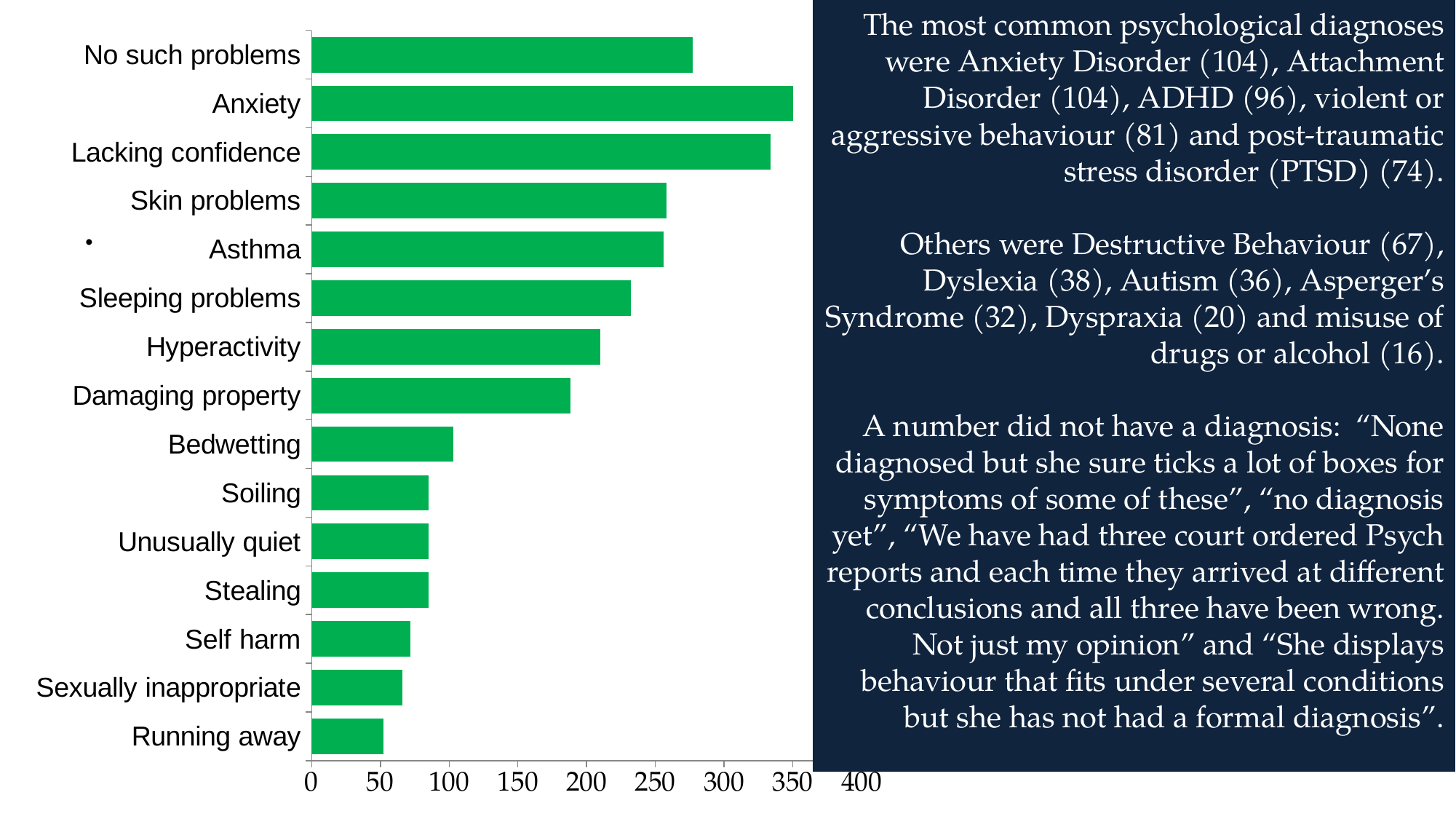

### Chart

| Category |  |
|---|---|
| Running away | 52.0 |
| Sexually inappropriate | 66.0 |
| Self harm | 72.0 |
| Stealing | 85.0 |
| Unusually quiet | 85.0 |
| Soiling | 85.0 |
| Bedwetting | 103.0 |
| Damaging property | 188.0 |
| Hyperactivity | 210.0 |
| Sleeping problems | 232.0 |
| Asthma | 256.0 |
| Skin problems | 258.0 |
| Lacking confidence | 334.0 |
| Anxiety | 350.0 |
| No such problems | 277.0 |
The most common psychological diagnoses were Anxiety Disorder (104), Attachment Disorder (104), ADHD (96), violent or aggressive behaviour (81) and post-traumatic stress disorder (PTSD) (74).

Others were Destructive Behaviour (67), Dyslexia (38), Autism (36), Asperger’s Syndrome (32), Dyspraxia (20) and misuse of drugs or alcohol (16).

A number did not have a diagnosis:  “None diagnosed but she sure ticks a lot of boxes for symptoms of some of these”, “no diagnosis yet”, “We have had three court ordered Psych reports and each time they arrived at different conclusions and all three have been wrong. Not just my opinion” and “She displays behaviour that fits under several conditions but she has not had a formal diagnosis”.

.